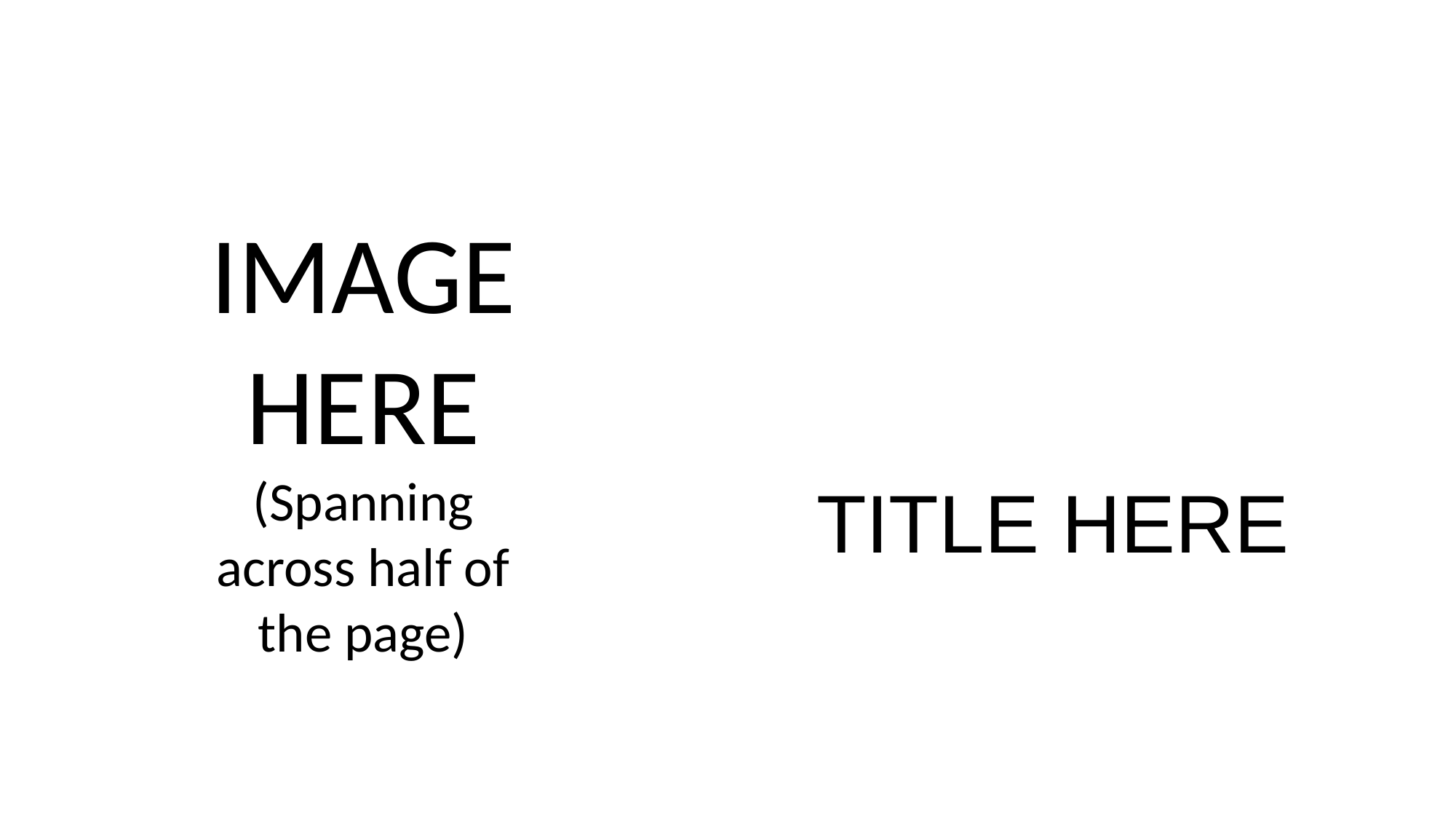

IMAGE HERE
(Spanning across half of the page)
# TITLE HERE